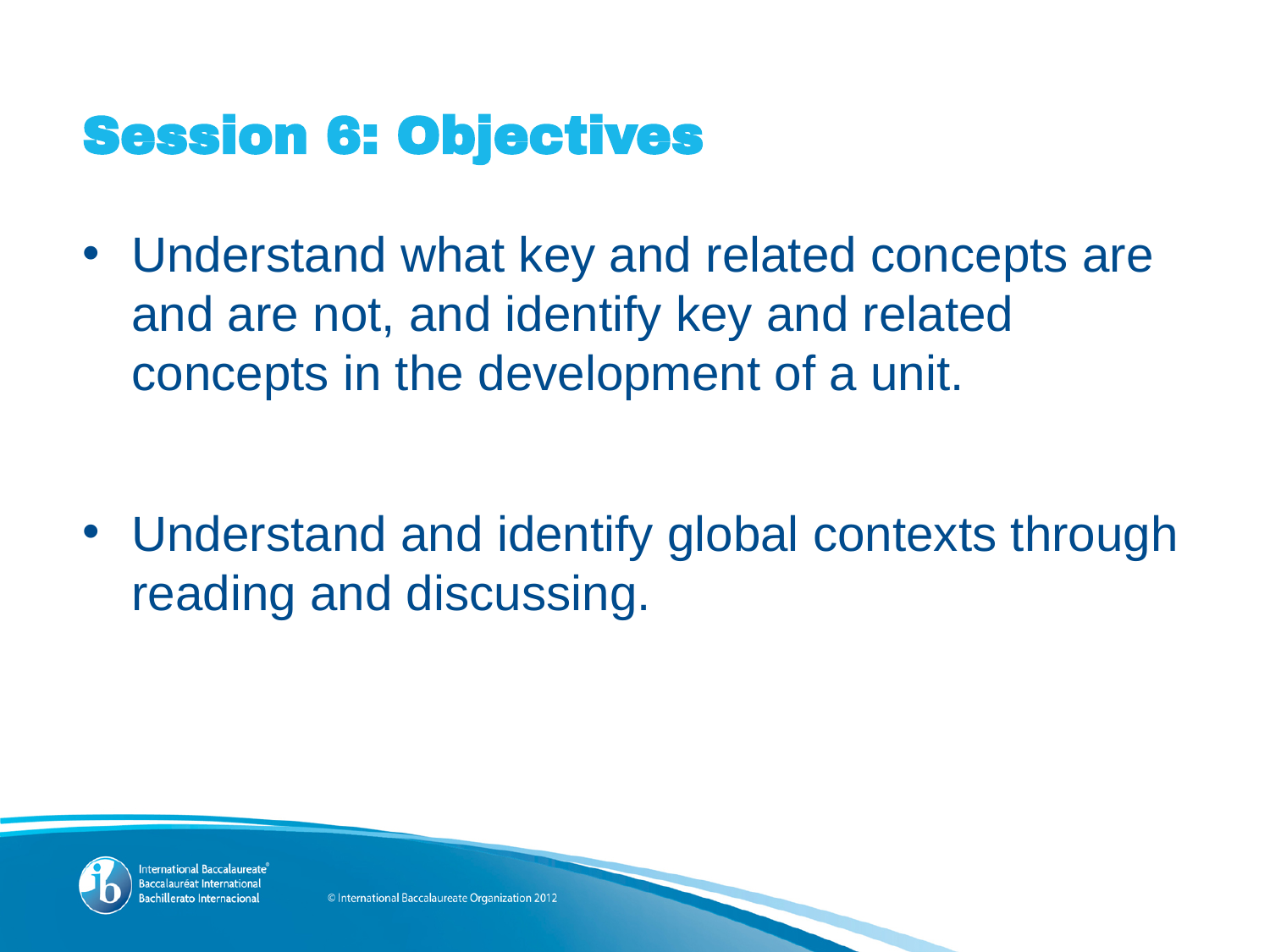

# Session 6: Objectives
Understand what key and related concepts are and are not, and identify key and related concepts in the development of a unit.

Understand and identify global contexts through reading and discussing.